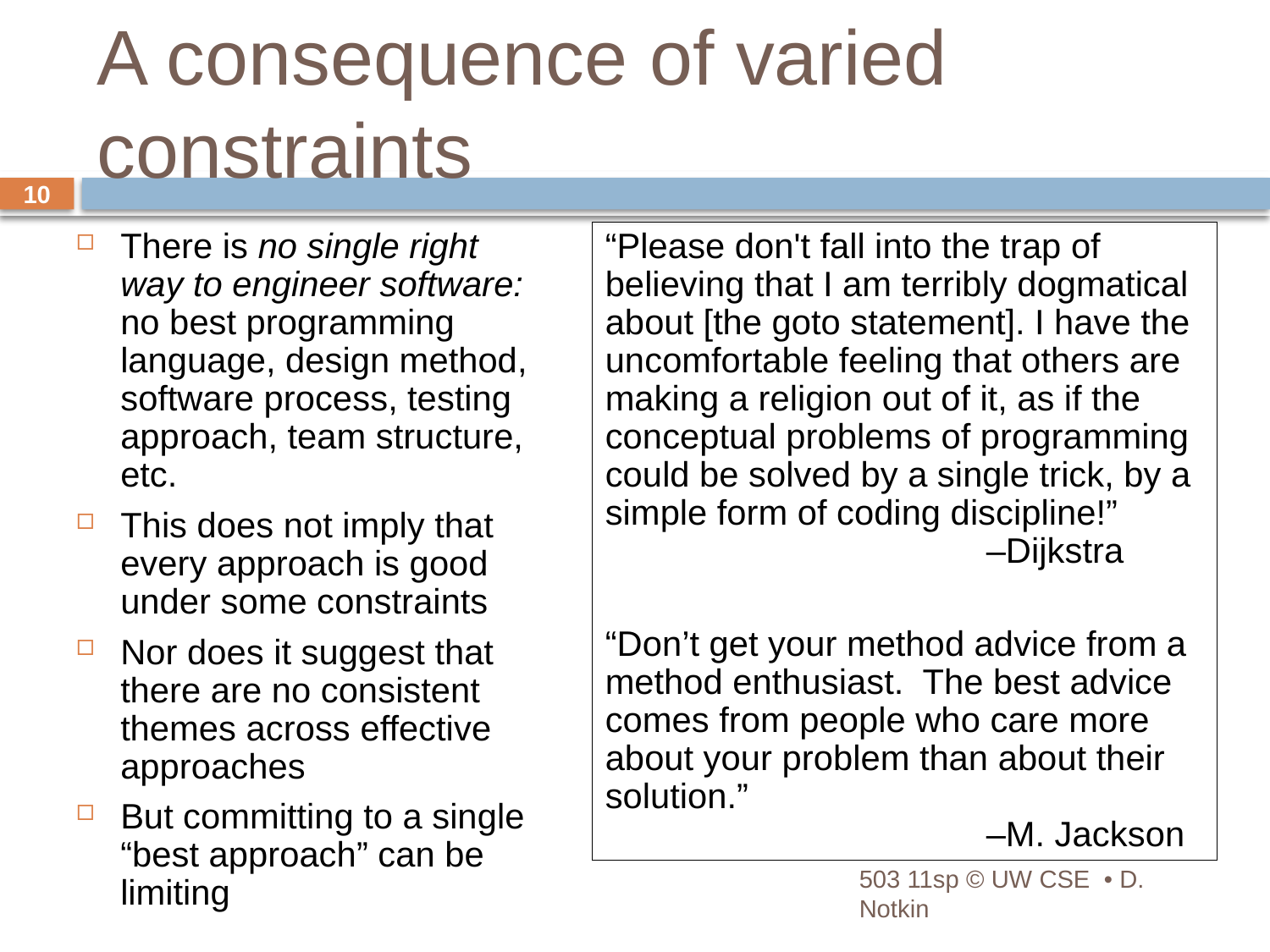

# A consequence of varied constraints
10
There is no single right way to engineer software: no best programming language, design method, software process, testing approach, team structure, etc.
This does not imply that every approach is good under some constraints
Nor does it suggest that there are no consistent themes across effective approaches
But committing to a single “best approach” can be limiting
“Please don't fall into the trap of believing that I am terribly dogmatical about [the goto statement]. I have the uncomfortable feeling that others are making a religion out of it, as if the conceptual problems of programming could be solved by a single trick, by a simple form of coding discipline!”
			–Dijkstra
“Don’t get your method advice from a method enthusiast.  The best advice comes from people who care more about your problem than about their solution.”
			–M. Jackson
503 11sp © UW CSE  • D. Notkin